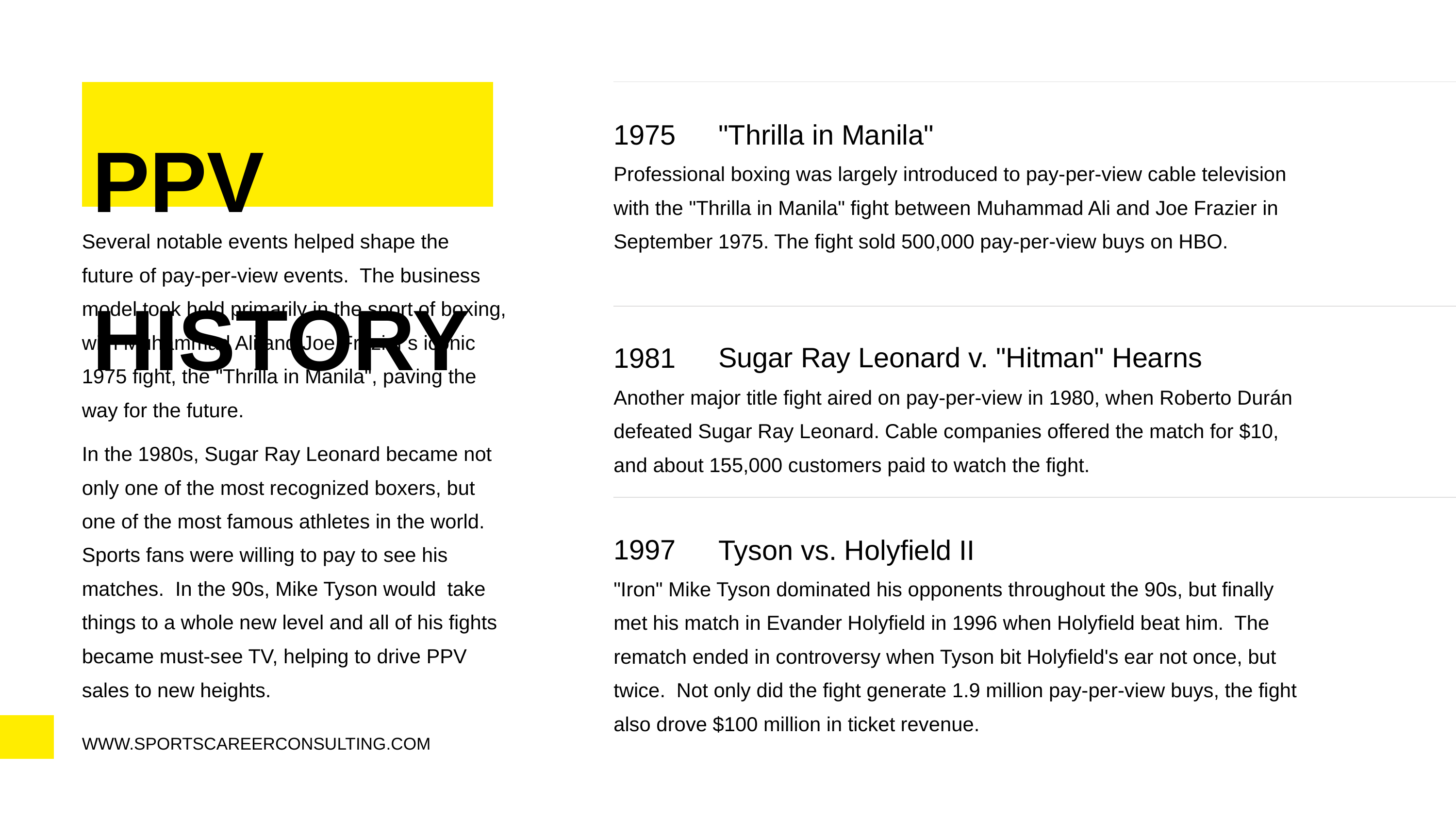

PPV HISTORY

1975
"Thrilla in Manila"
Professional boxing was largely introduced to pay-per-view cable television with the "Thrilla in Manila" fight between Muhammad Ali and Joe Frazier in September 1975. The fight sold 500,000 pay-per-view buys on HBO.
Several notable events helped shape the future of pay-per-view events.  The business model took hold primarily in the sport of boxing, with Muhammad Ali and Joe Frazier's iconic 1975 fight, the "Thrilla in Manila", paving the way for the future.
In the 1980s, Sugar Ray Leonard became not only one of the most recognized boxers, but one of the most famous athletes in the world.  Sports fans were willing to pay to see his matches.  In the 90s, Mike Tyson would  take things to a whole new level and all of his fights became must-see TV, helping to drive PPV sales to new heights.
Sugar Ray Leonard v. "Hitman" Hearns
1981
Another major title fight aired on pay-per-view in 1980, when Roberto Durán defeated Sugar Ray Leonard. Cable companies offered the match for $10, and about 155,000 customers paid to watch the fight.
1997
Tyson vs. Holyfield II
"Iron" Mike Tyson dominated his opponents throughout the 90s, but finally met his match in Evander Holyfield in 1996 when Holyfield beat him.  The rematch ended in controversy when Tyson bit Holyfield's ear not once, but twice.  Not only did the fight generate 1.9 million pay-per-view buys, the fight also drove $100 million in ticket revenue.

WWW.SPORTSCAREERCONSULTING.COM